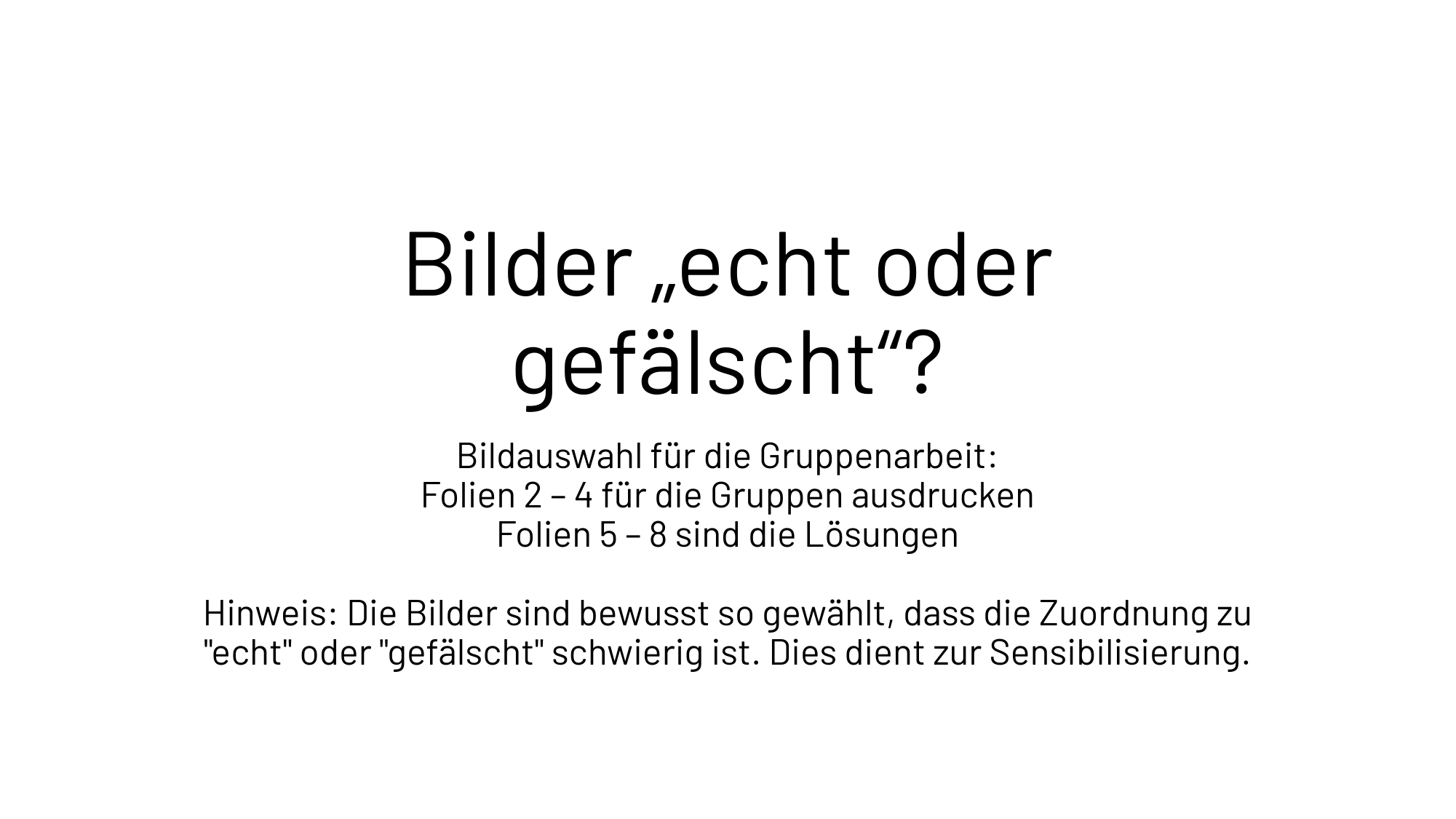

# Bilder „echt oder gefälscht“?
Bildauswahl für die Gruppenarbeit:
Folien 2 – 4 für die Gruppen ausdrucken
Folien 5 – 8 sind die Lösungen
Hinweis: Die Bilder sind bewusst so gewählt, dass die Zuordnung zu "echt" oder "gefälscht" schwierig ist. Dies dient zur Sensibilisierung.